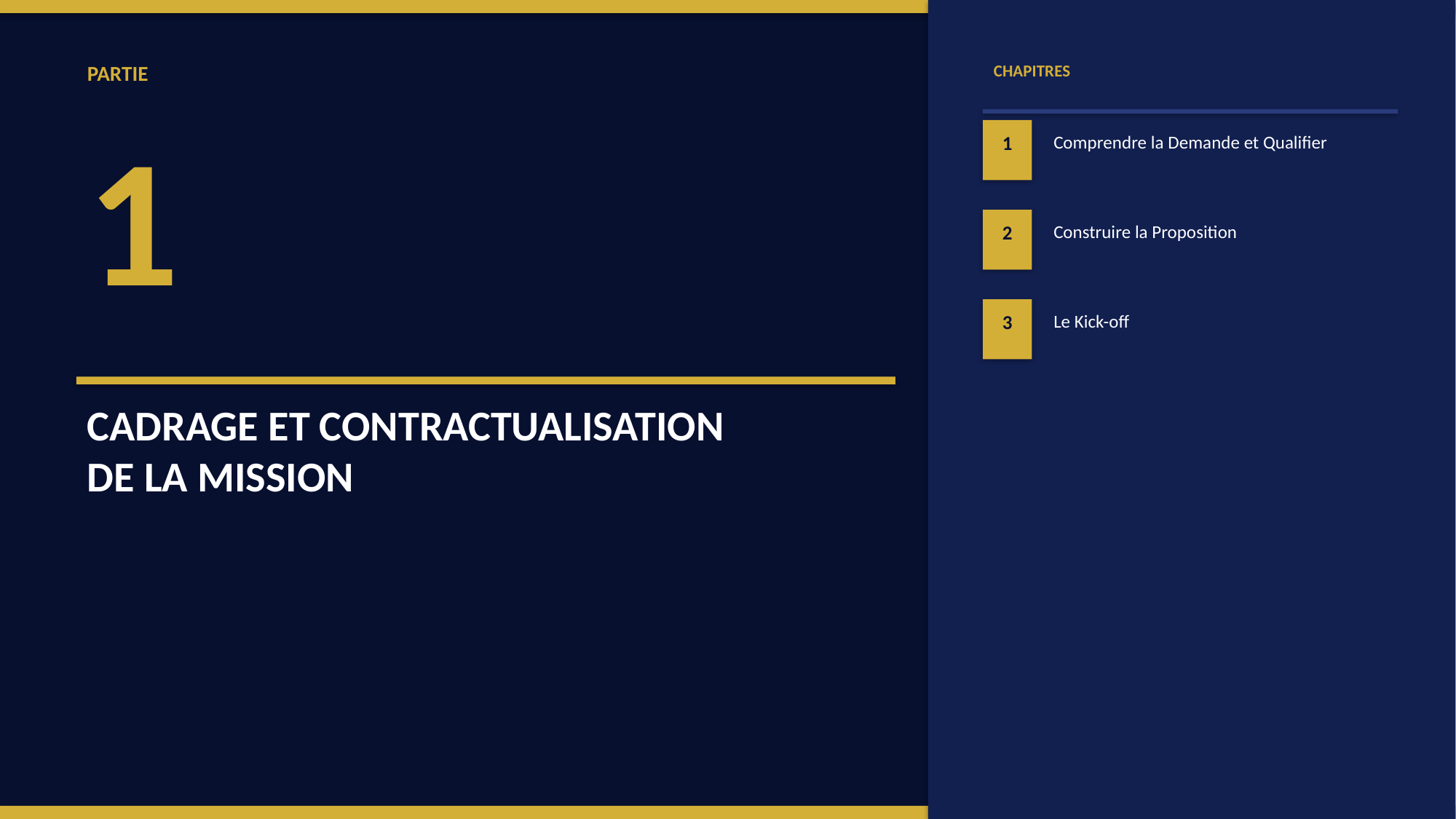

PARTIE
CHAPITRES
1

1
Comprendre la Demande et Qualifier

2
Construire la Proposition

3
Le Kick-off

CADRAGE ET CONTRACTUALISATION
DE LA MISSION